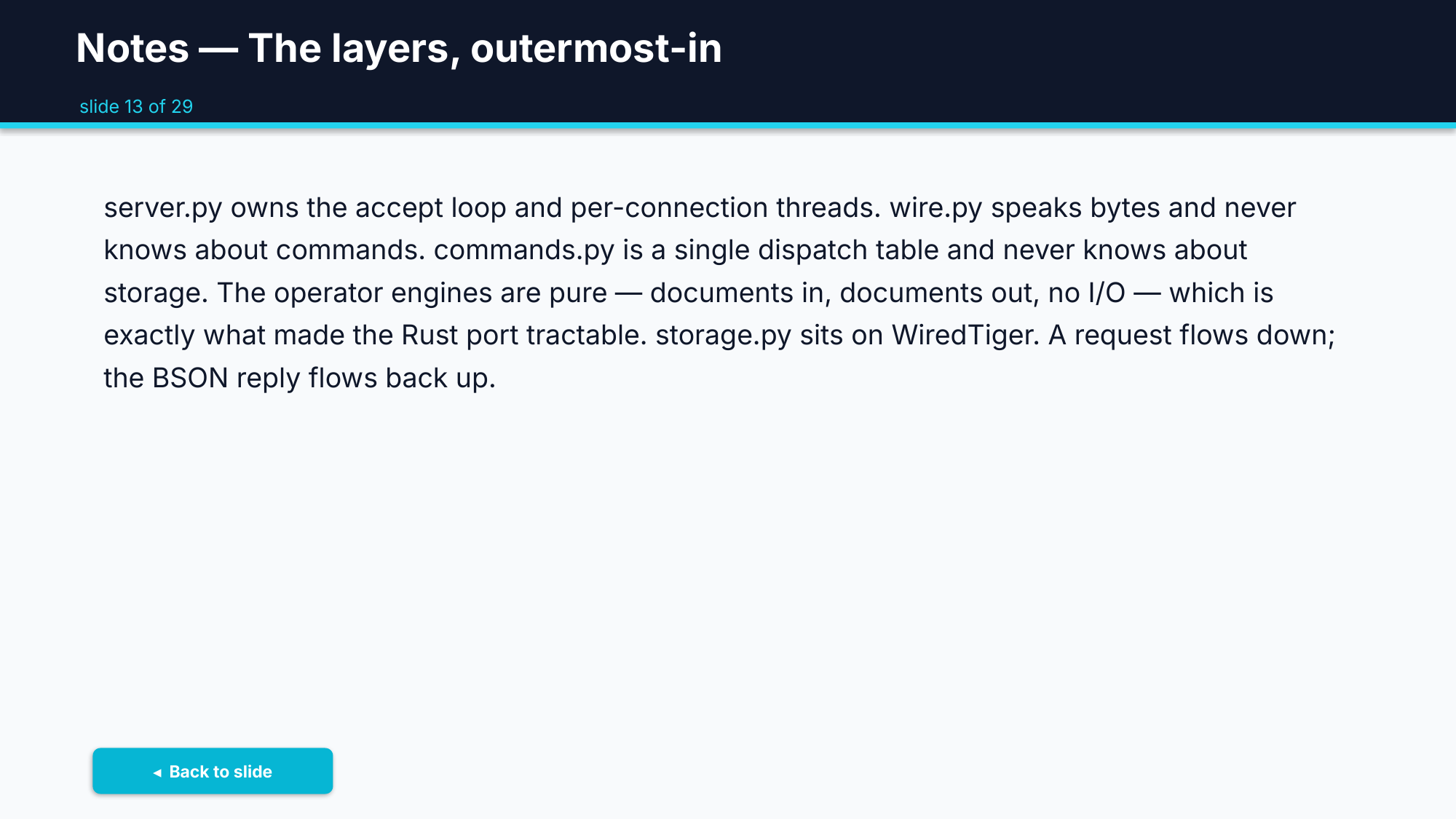

Notes — The layers, outermost-in
slide 13 of 29

server.py owns the accept loop and per-connection threads. wire.py speaks bytes and never knows about commands. commands.py is a single dispatch table and never knows about storage. The operator engines are pure — documents in, documents out, no I/O — which is exactly what made the Rust port tractable. storage.py sits on WiredTiger. A request flows down; the BSON reply flows back up.
◂  Back to slide